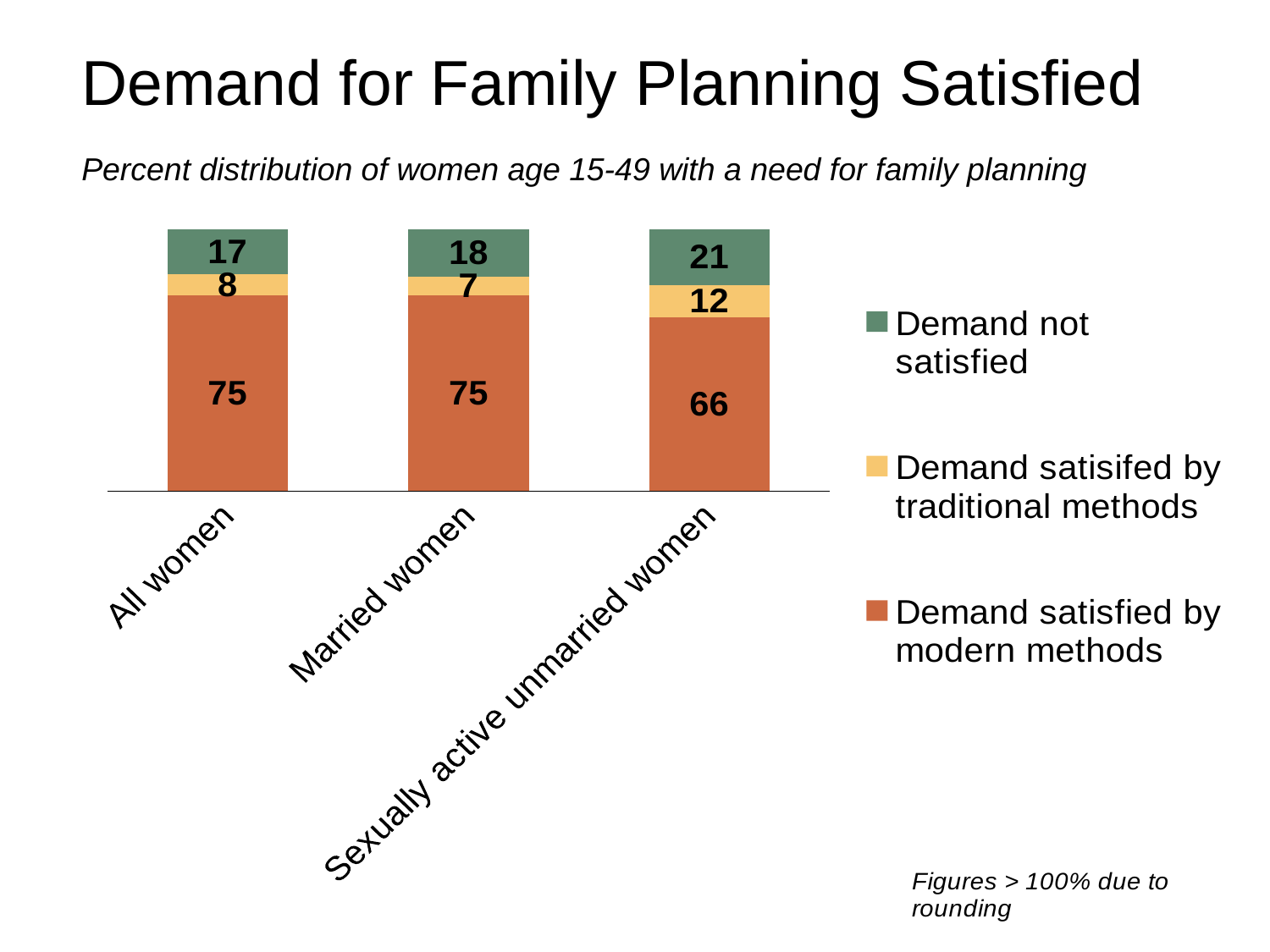

# Demand for Family Planning Satisfied
Percent distribution of women age 15-49 with a need for family planning

### Chart

| Category | Demand satisfied by modern methods | Demand satisifed by traditional methods | Demand not satisfied |
|---|---|---|---|
| All women | 75.0 | 8.0 | 17.0 |
| Married women | 75.0 | 7.0 | 18.0 |
| Sexually active unmarried women | 66.0 | 12.099999999999994 | 21.0 |